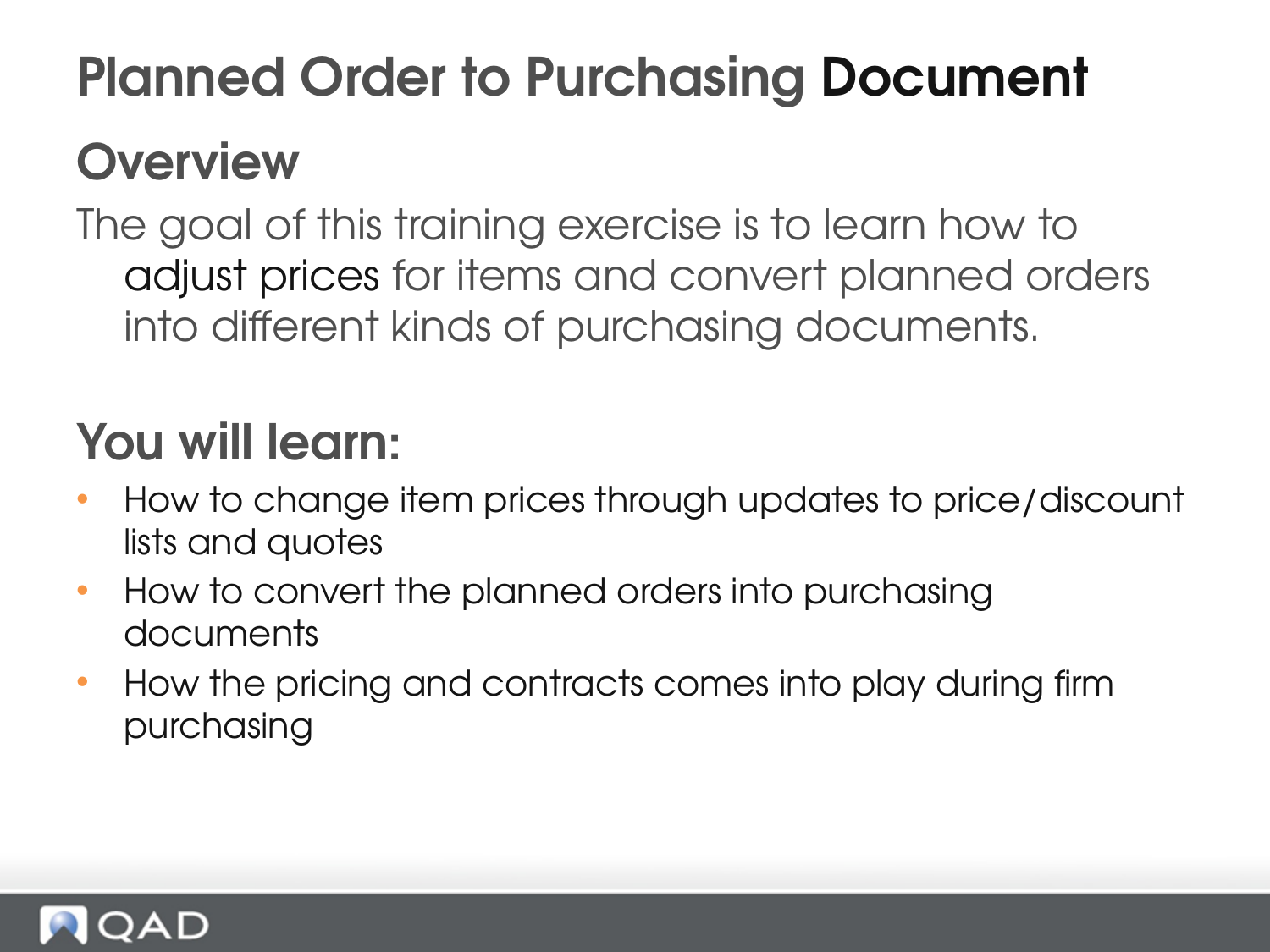

# Planned Order to Purchasing Document
Overview
The goal of this training exercise is to learn how to adjust prices for items and convert planned orders into different kinds of purchasing documents.
You will learn:
How to change item prices through updates to price/discount lists and quotes
How to convert the planned orders into purchasing documents
How the pricing and contracts comes into play during firm purchasing